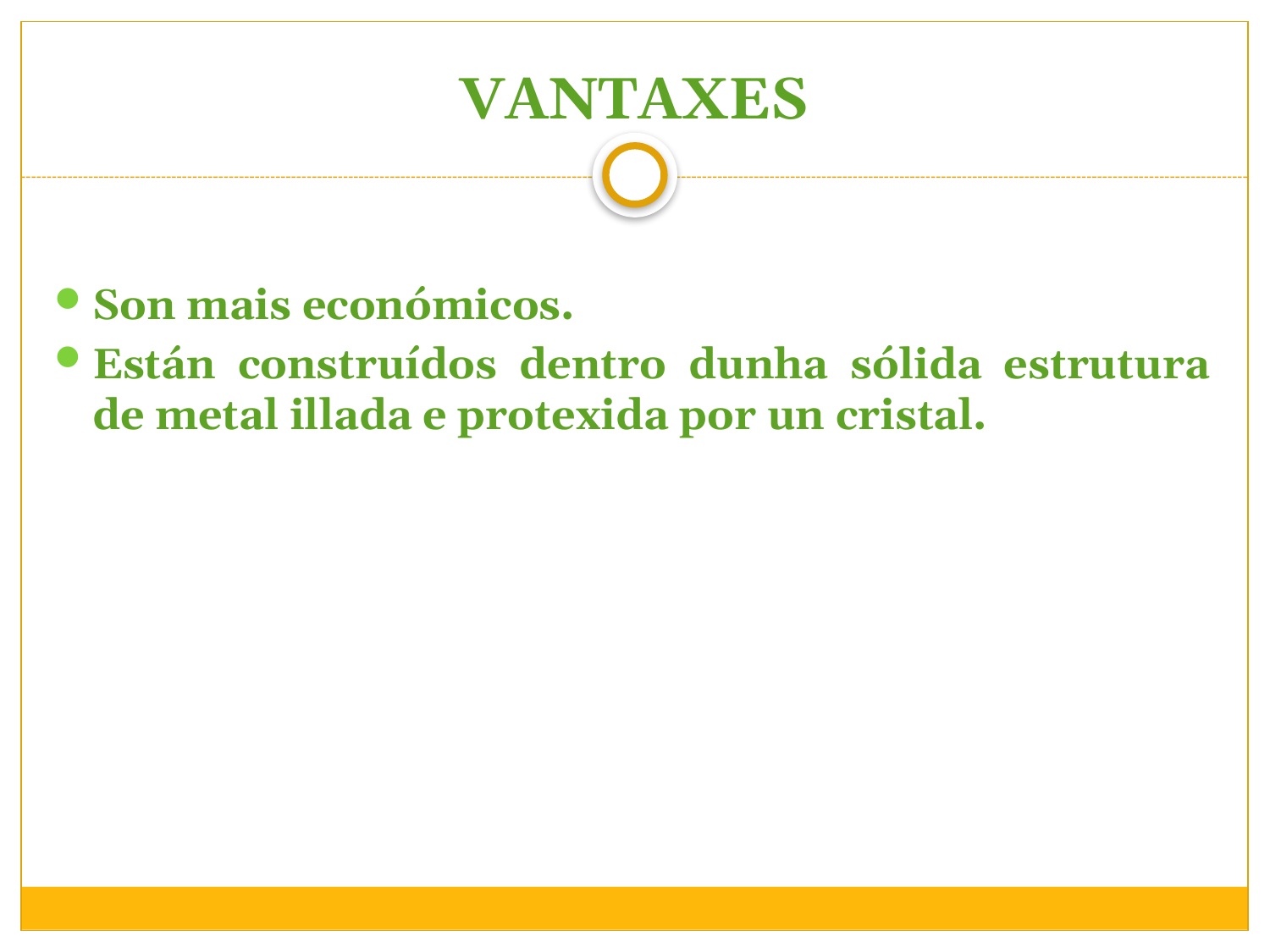

# VANTAXES

Son mais económicos.
Están construídos dentro dunha sólida estrutura de metal illada e protexida por un cristal.